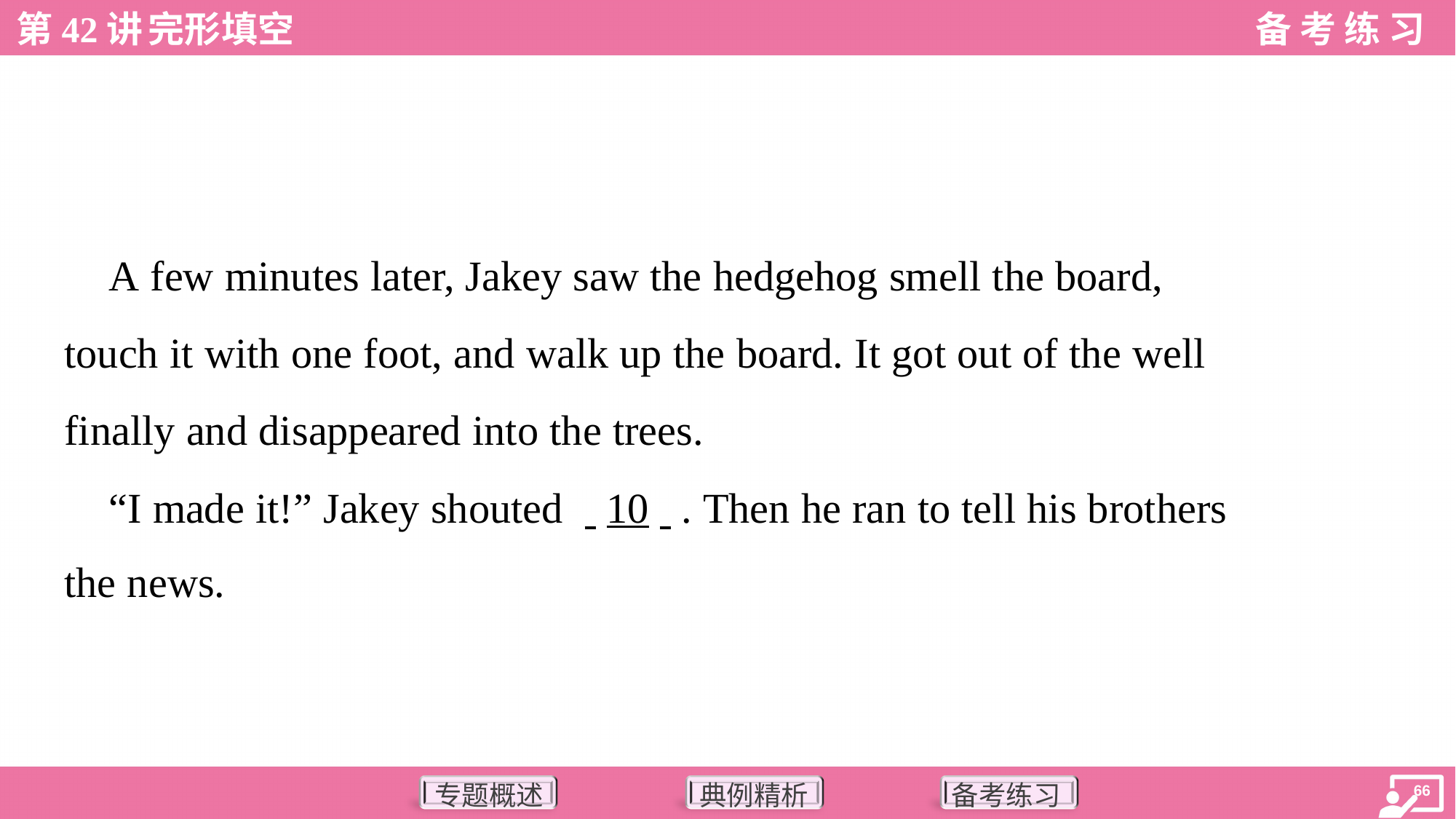

A few minutes later, Jakey saw the hedgehog smell the board,
touch it with one foot, and walk up the board. It got out of the well
finally and disappeared into the trees.
    “I made it!” Jakey shouted . .10. .. Then he ran to tell his brothers
the news.